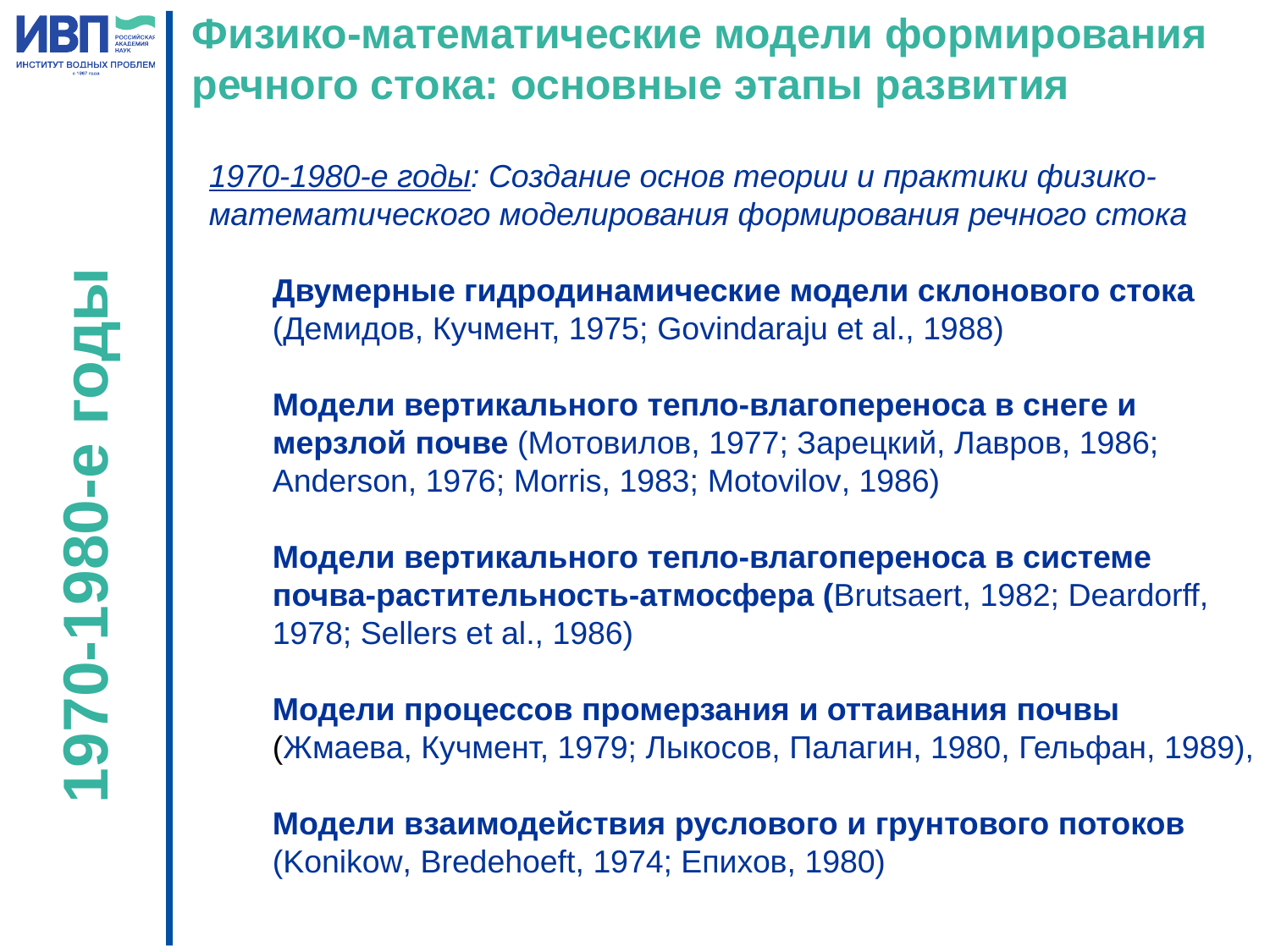

Физико-математические модели формирования речного стока: основные этапы развития
1970-1980-е годы: Создание основ теории и практики физико-математического моделирования формирования речного стока

Двумерные гидродинамические модели склонового стока (Демидов, Кучмент, 1975; Govindaraju et al., 1988)

Модели вертикального тепло-влагопереноса в снеге и мерзлой почве (Мотовилов, 1977; Зарецкий, Лавров, 1986; Anderson, 1976; Morris, 1983; Motovilov, 1986)

Модели вертикального тепло-влагопереноса в системе почва-растительность-атмосфера (Brutsaert, 1982; Deardorff, 1978; Sellers et al., 1986)

Модели процессов промерзания и оттаивания почвы (Жмаева, Кучмент, 1979; Лыкосов, Палагин, 1980, Гельфан, 1989),

Модели взаимодействия руслового и грунтового потоков (Konikow, Bredehoeft, 1974; Епихов, 1980)

1970-1980-е годы